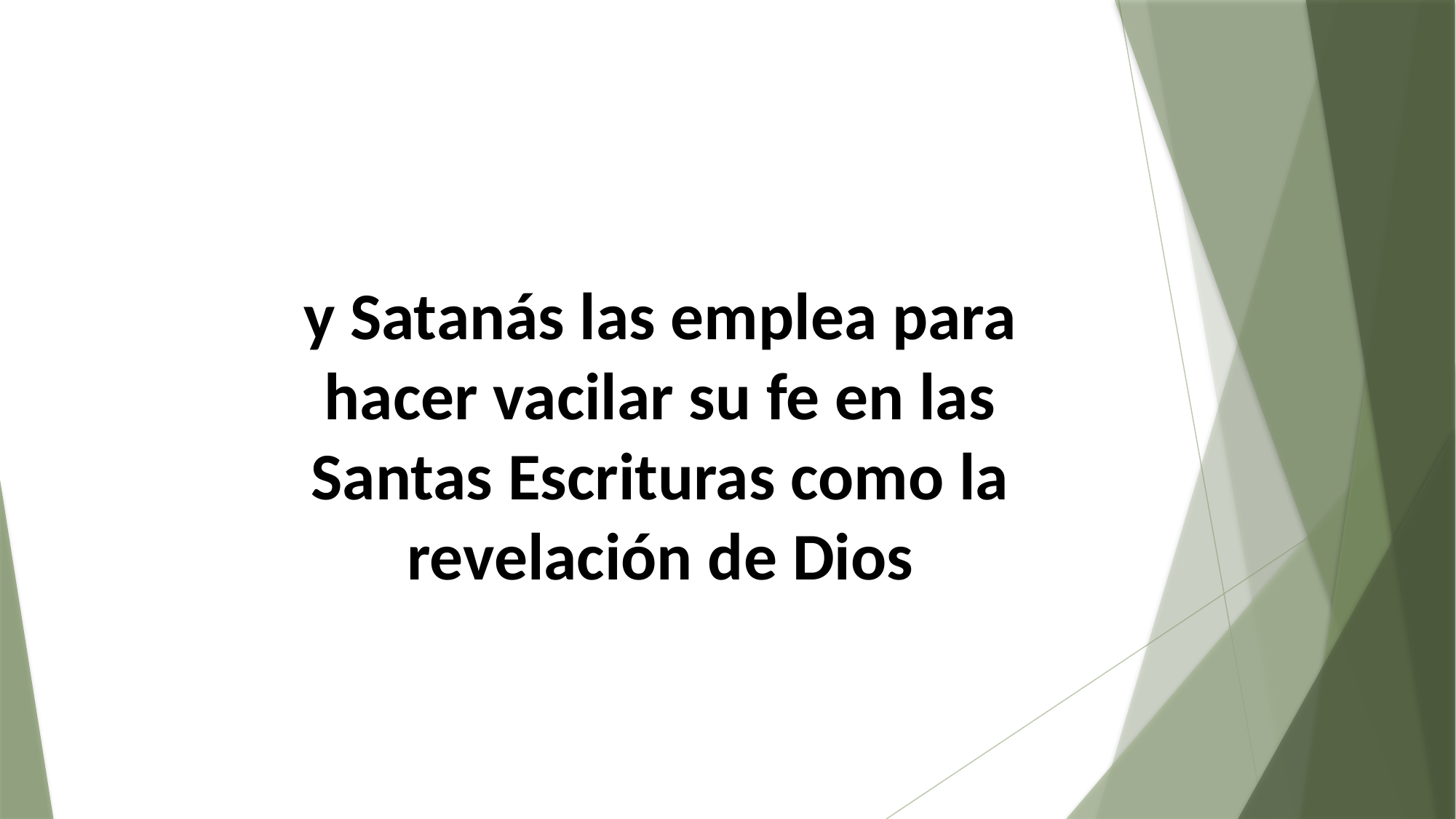

y Satanás las emplea para hacer vacilar su fe en las Santas Escrituras como la revelación de Dios